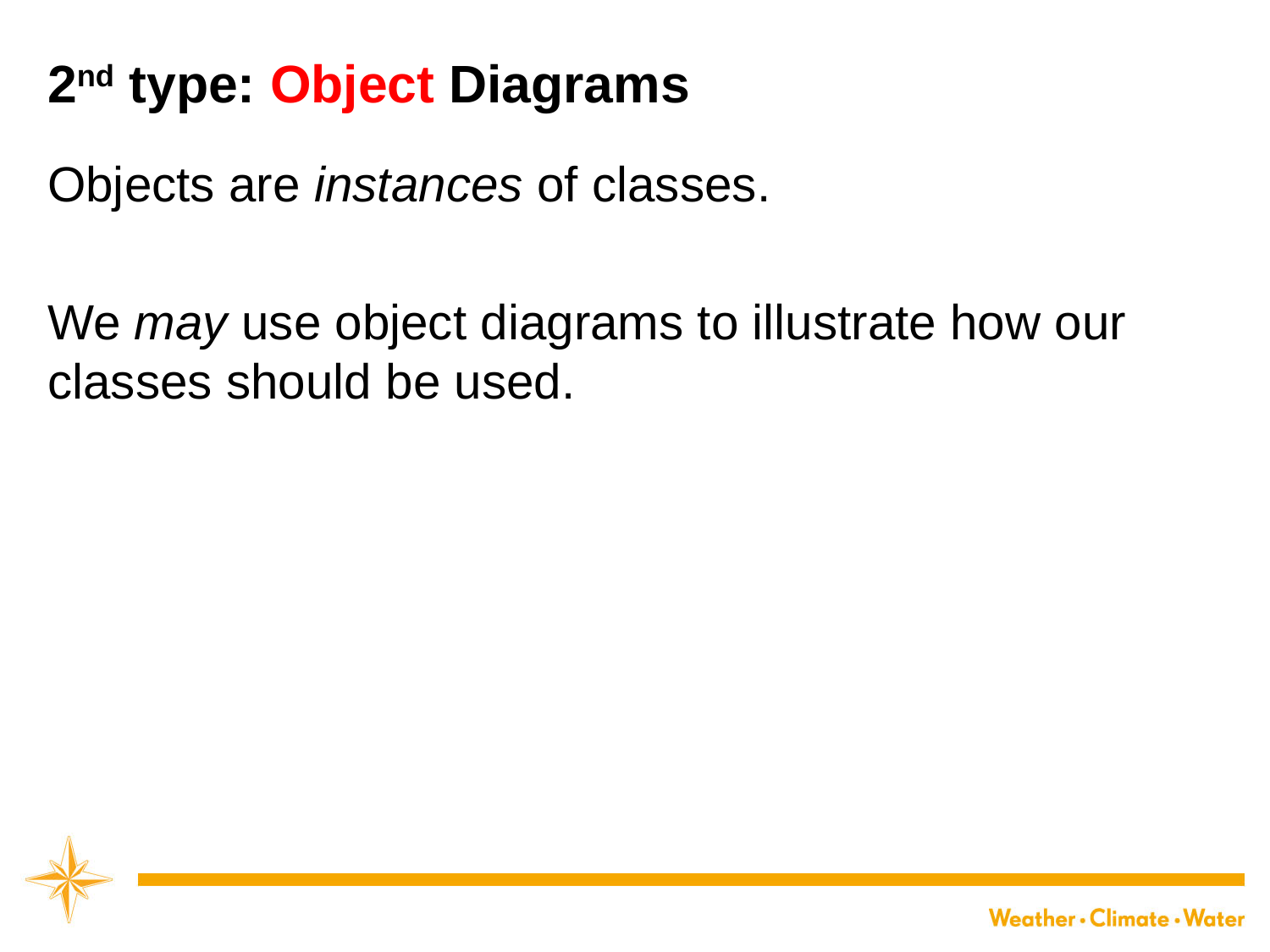

# 2nd type: Object Diagrams
Objects are instances of classes.

We may use object diagrams to illustrate how our classes should be used.